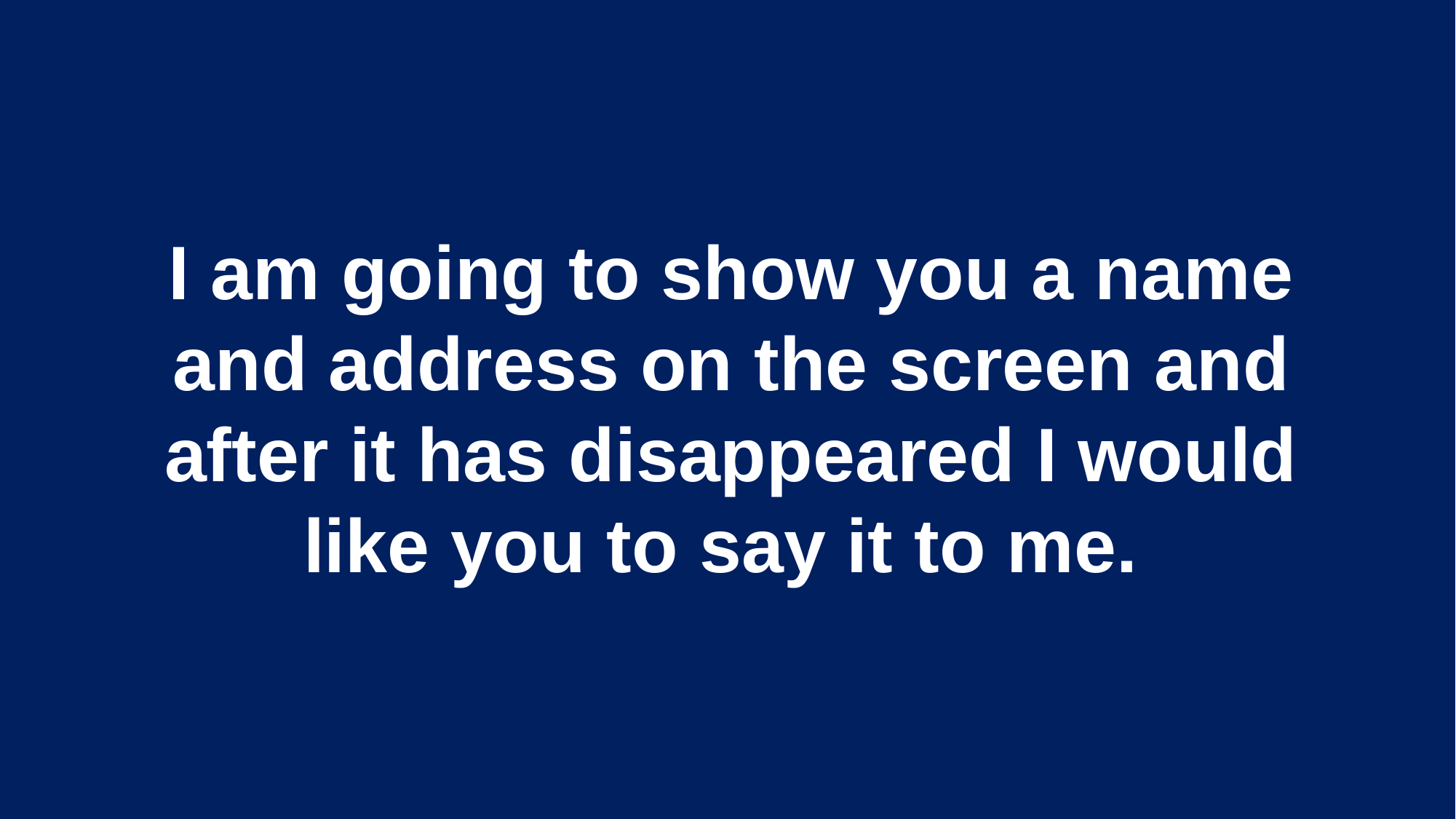

I am going to show you a name and address on the screen and after it has disappeared I would like you to say it to me.